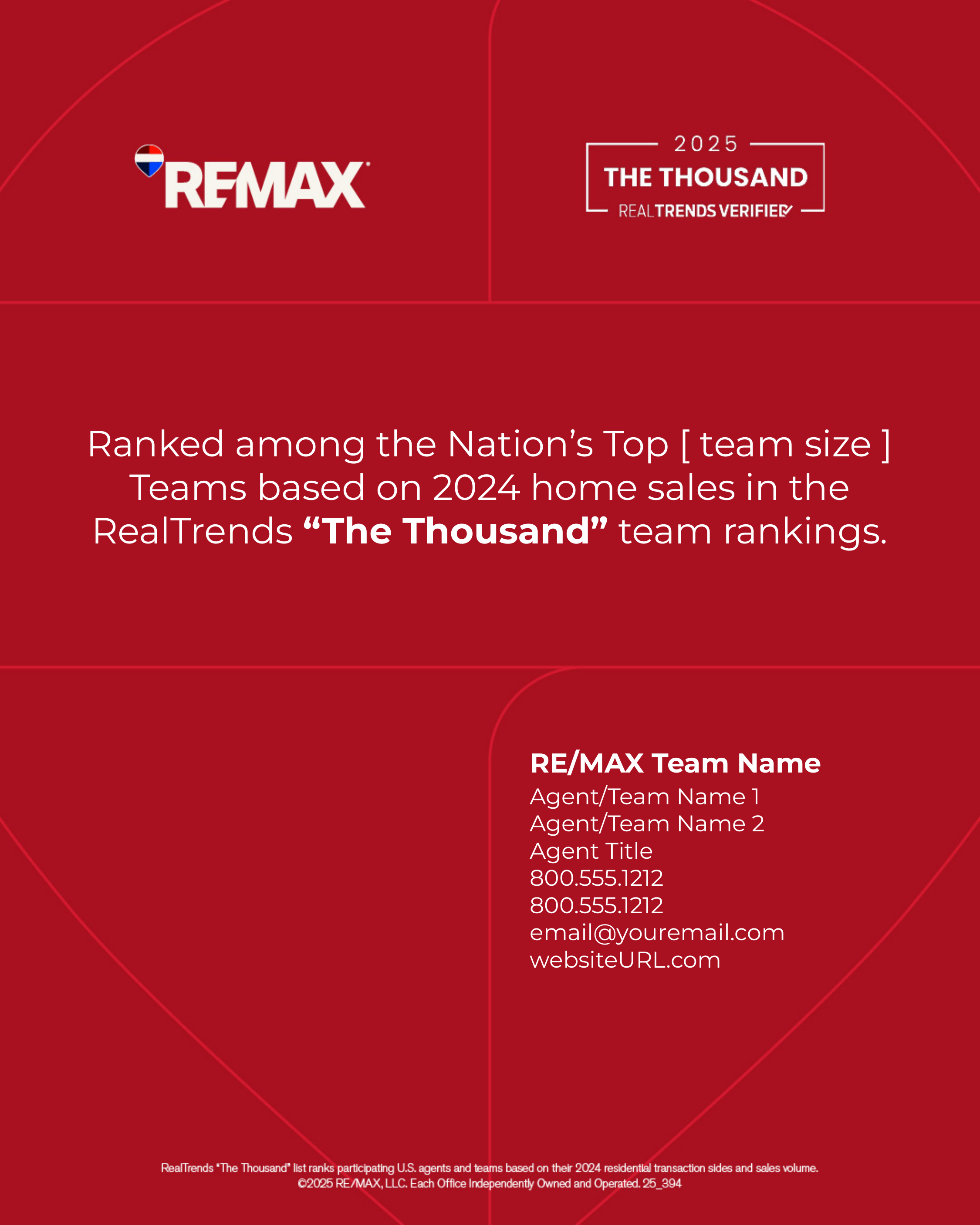

Ranked among the Nation’s Top [ team size ]
Teams based on 2024 home sales in the
RealTrends “The Thousand” team rankings.

RE/MAX Team Name
Agent/Team Name 1
Agent/Team Name 2
Agent Title
800.555.1212
800.555.1212
email@youremail.com
websiteURL.com